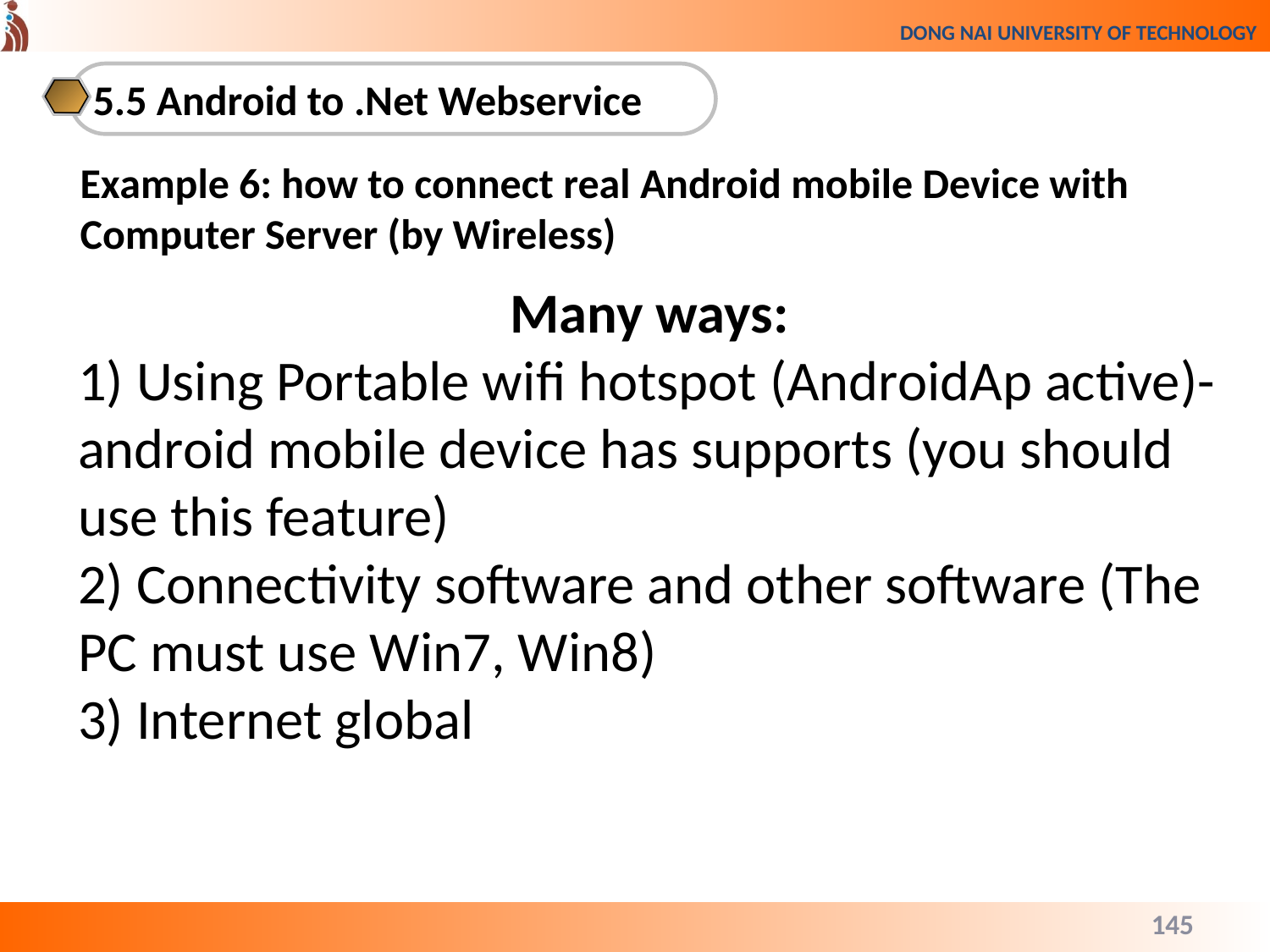

5.5 Android to .Net Webservice

Example 6: how to connect real Android mobile Device with Computer Server (by Wireless)
Many ways:
1) Using Portable wifi hotspot (AndroidAp active)- android mobile device has supports (you should use this feature)
2) Connectivity software and other software (The PC must use Win7, Win8)
3) Internet global
145